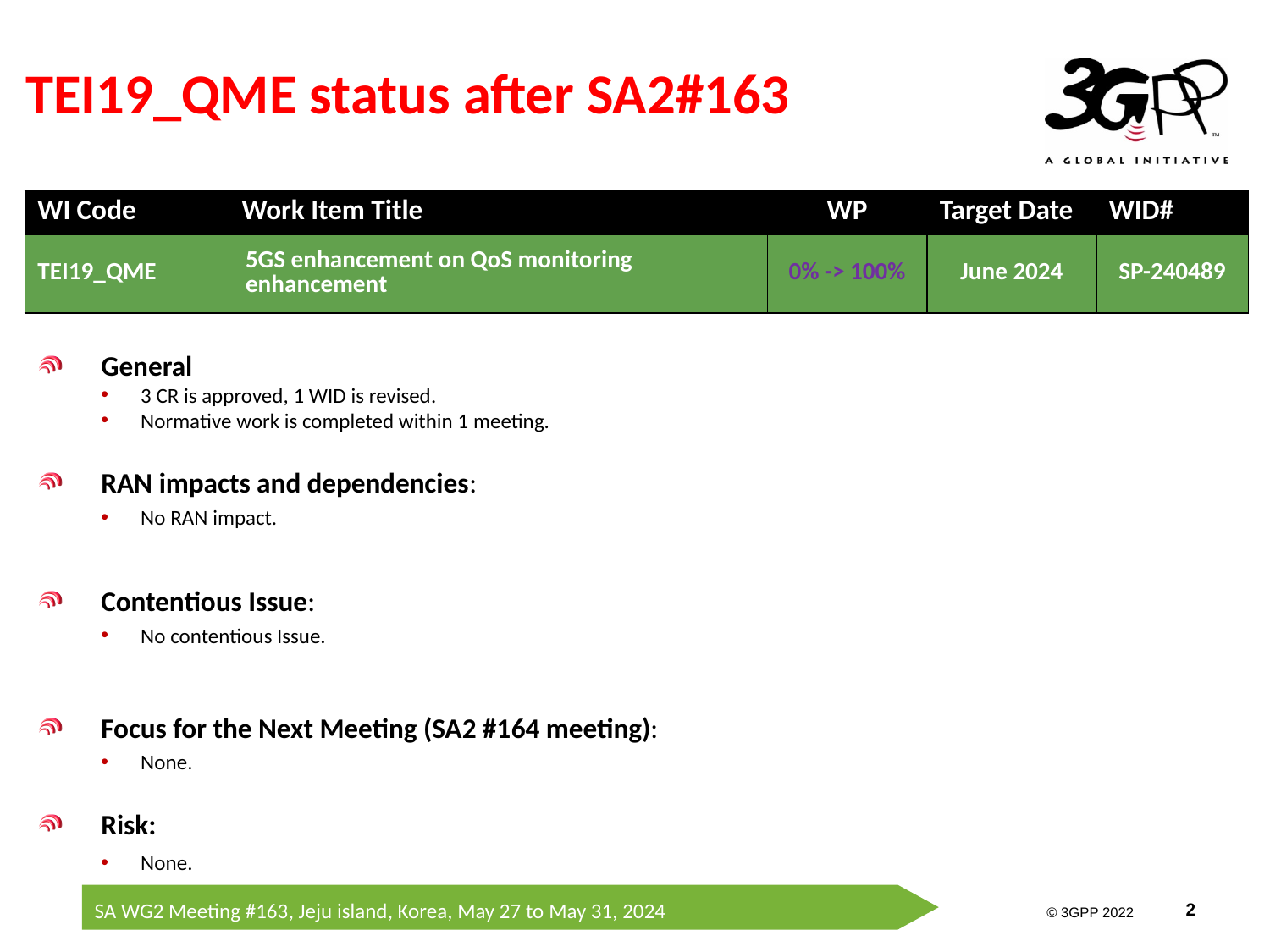

# TEI19_QME status after SA2#163
| WI Code | Work Item Title | WP | Target Date | WID# |
| --- | --- | --- | --- | --- |
| TEI19\_QME | 5GS enhancement on QoS monitoring enhancement | 0% -> 100% | June 2024 | SP-240489 |
General
3 CR is approved, 1 WID is revised.
Normative work is completed within 1 meeting.
RAN impacts and dependencies:
No RAN impact.

Contentious Issue:
No contentious Issue.

Focus for the Next Meeting (SA2 #164 meeting):
None.

Risk:
None.